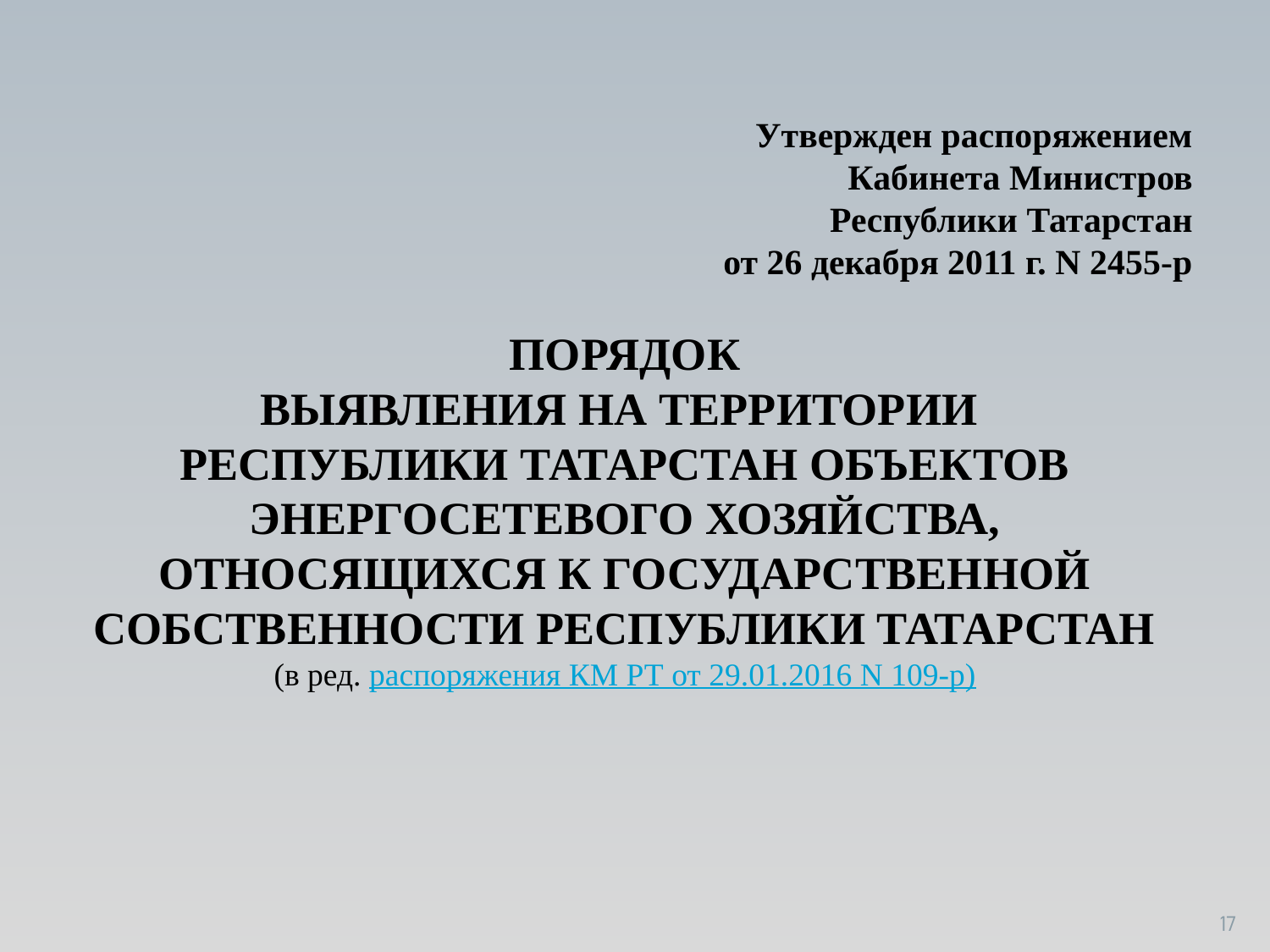

Утвержден распоряжением
Кабинета Министров
Республики Татарстан
от 26 декабря 2011 г. N 2455-р

ПОРЯДОК
ВЫЯВЛЕНИЯ НА ТЕРРИТОРИИ
РЕСПУБЛИКИ ТАТАРСТАН ОБЪЕКТОВ
ЭНЕРГОСЕТЕВОГО ХОЗЯЙСТВА, ОТНОСЯЩИХСЯ К ГОСУДАРСТВЕННОЙ
СОБСТВЕННОСТИ РЕСПУБЛИКИ ТАТАРСТАН
(в ред. распоряжения КМ РТ от 29.01.2016 N 109-р)
17